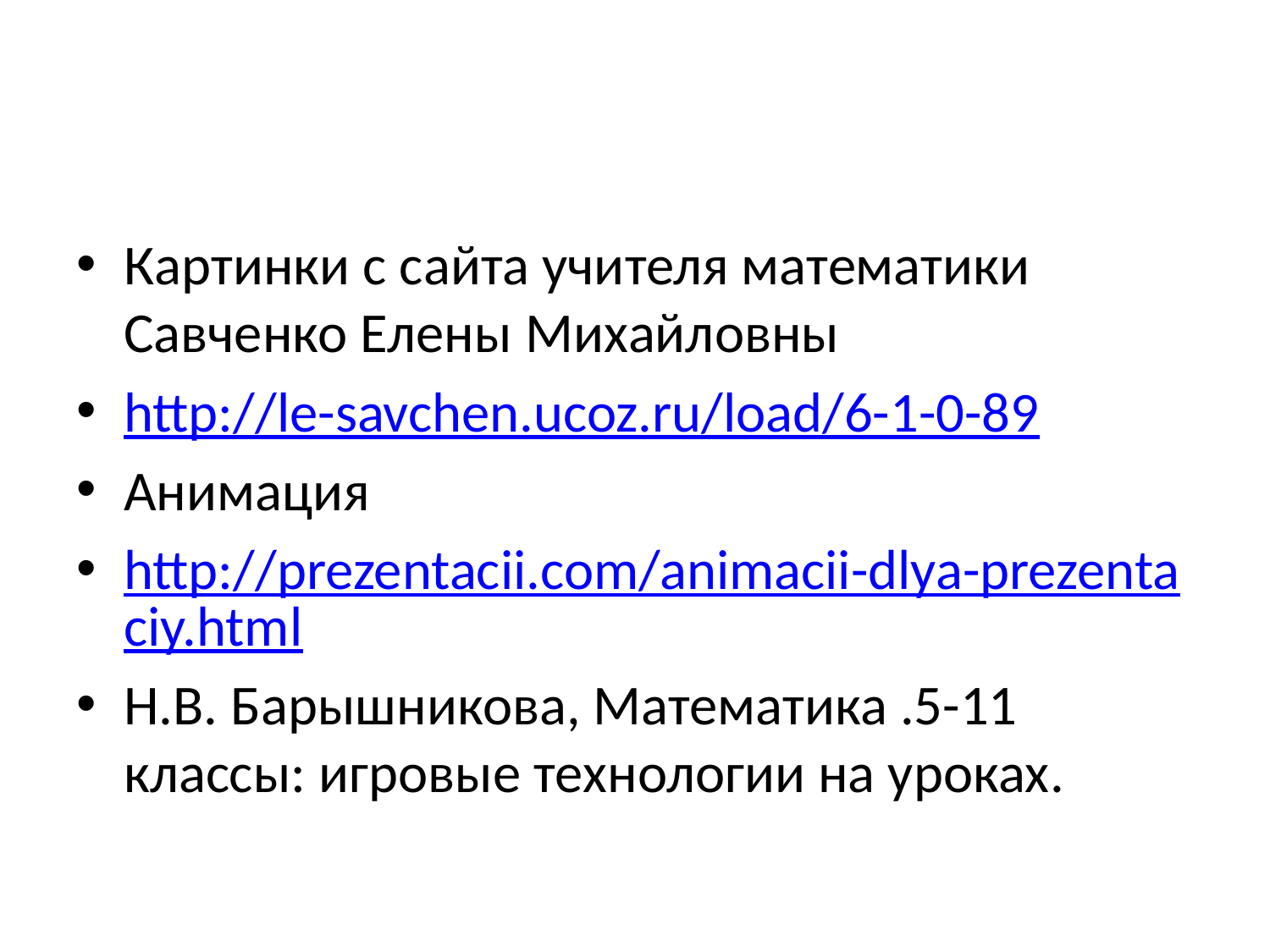

#
Картинки с сайта учителя математики Савченко Елены Михайловны
http://le-savchen.ucoz.ru/load/6-1-0-89
Анимация
http://prezentacii.com/animacii-dlya-prezentaciy.html
Н.В. Барышникова, Математика .5-11 классы: игровые технологии на уроках.